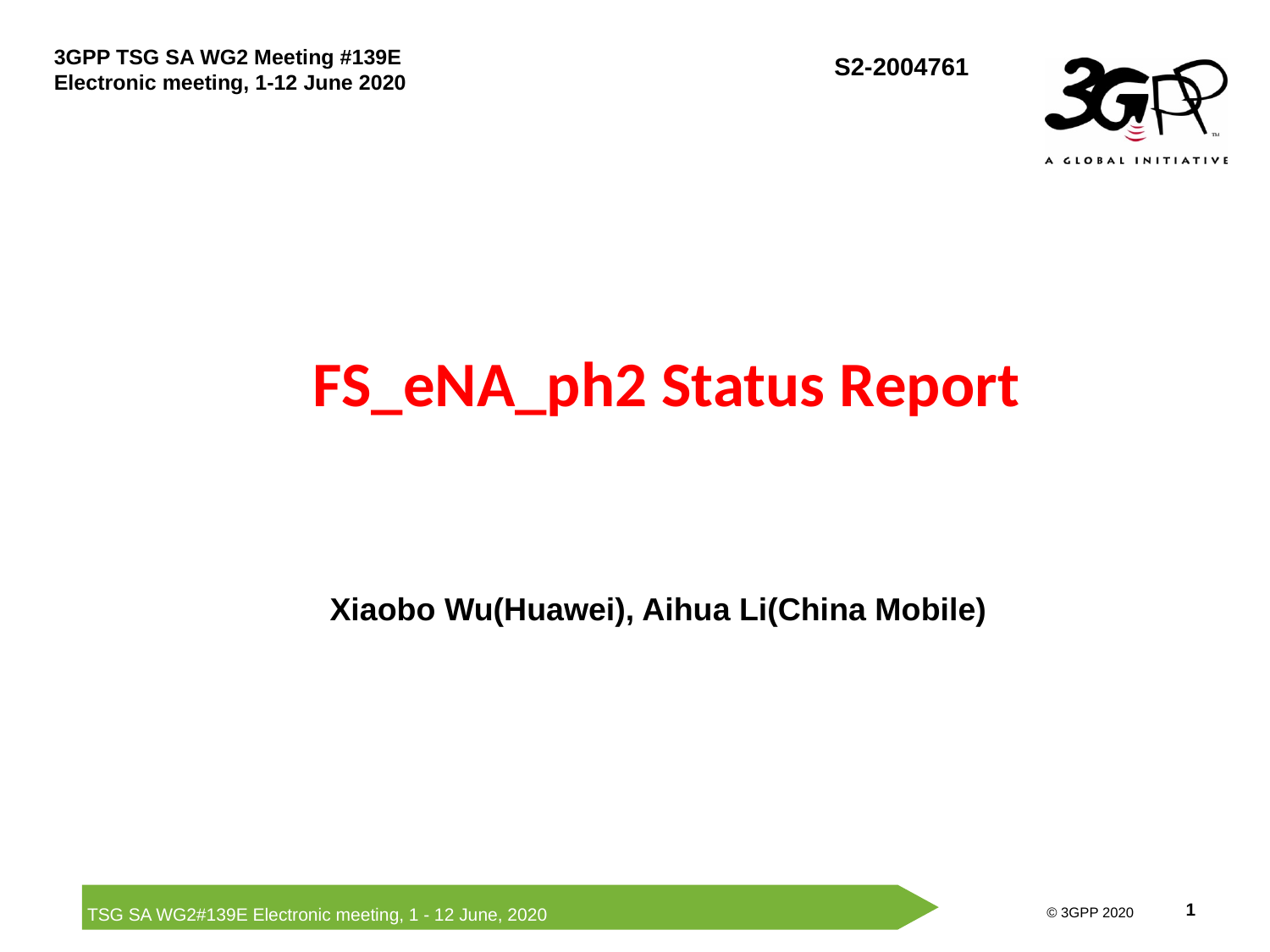

# FS_eNA_ph2 Status Report
Xiaobo Wu(Huawei), Aihua Li(China Mobile)